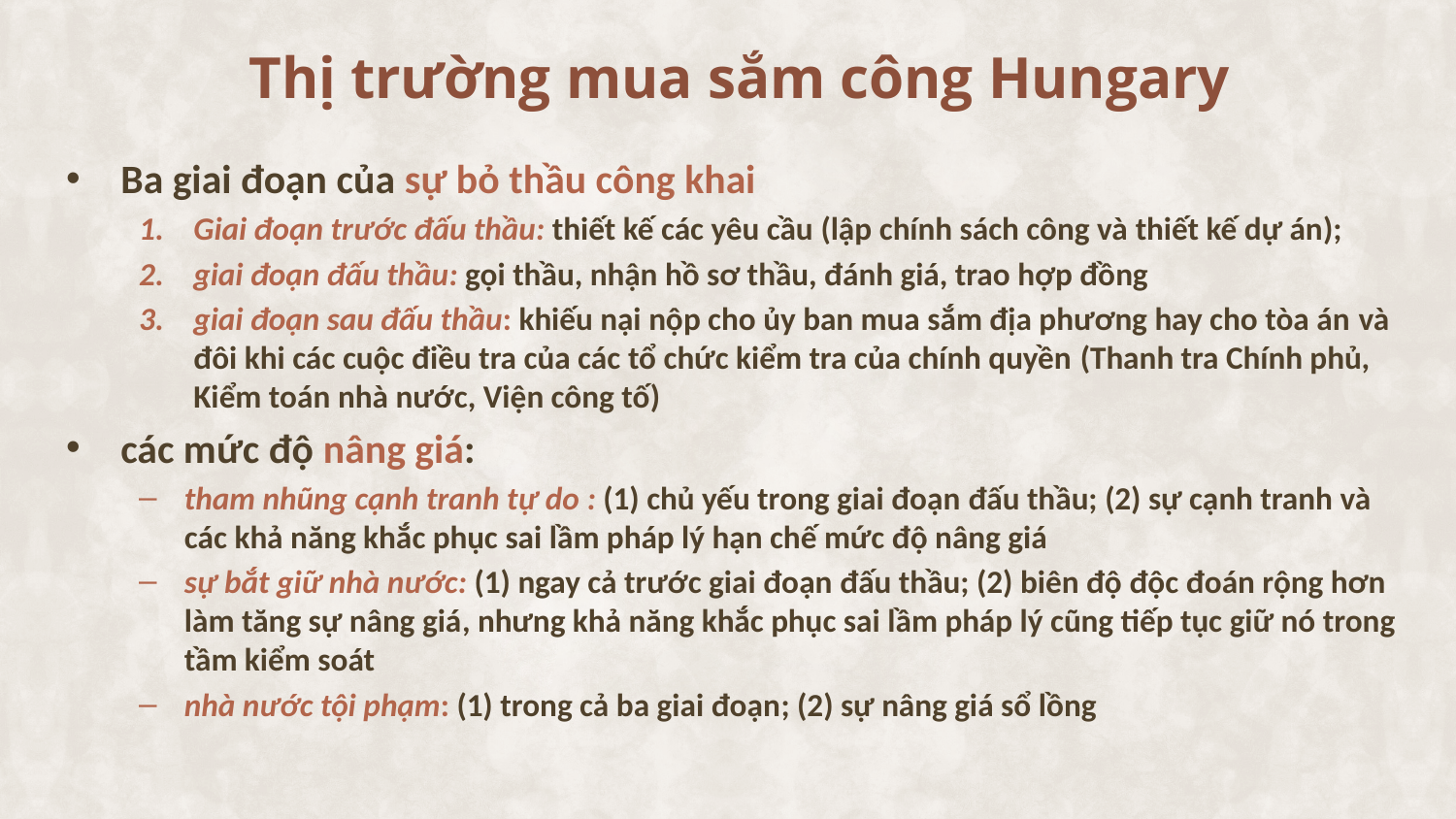

# Thị trường mua sắm công Hungary
Ba giai đoạn của sự bỏ thầu công khai
Giai đoạn trước đấu thầu: thiết kế các yêu cầu (lập chính sách công và thiết kế dự án);
giai đoạn đấu thầu: gọi thầu, nhận hồ sơ thầu, đánh giá, trao hợp đồng
giai đoạn sau đấu thầu: khiếu nại nộp cho ủy ban mua sắm địa phương hay cho tòa án và đôi khi các cuộc điều tra của các tổ chức kiểm tra của chính quyền (Thanh tra Chính phủ, Kiểm toán nhà nước, Viện công tố)
các mức độ nâng giá:
tham nhũng cạnh tranh tự do : (1) chủ yếu trong giai đoạn đấu thầu; (2) sự cạnh tranh và các khả năng khắc phục sai lầm pháp lý hạn chế mức độ nâng giá
sự bắt giữ nhà nước: (1) ngay cả trước giai đoạn đấu thầu; (2) biên độ độc đoán rộng hơn làm tăng sự nâng giá, nhưng khả năng khắc phục sai lầm pháp lý cũng tiếp tục giữ nó trong tầm kiểm soát
nhà nước tội phạm: (1) trong cả ba giai đoạn; (2) sự nâng giá sổ lồng